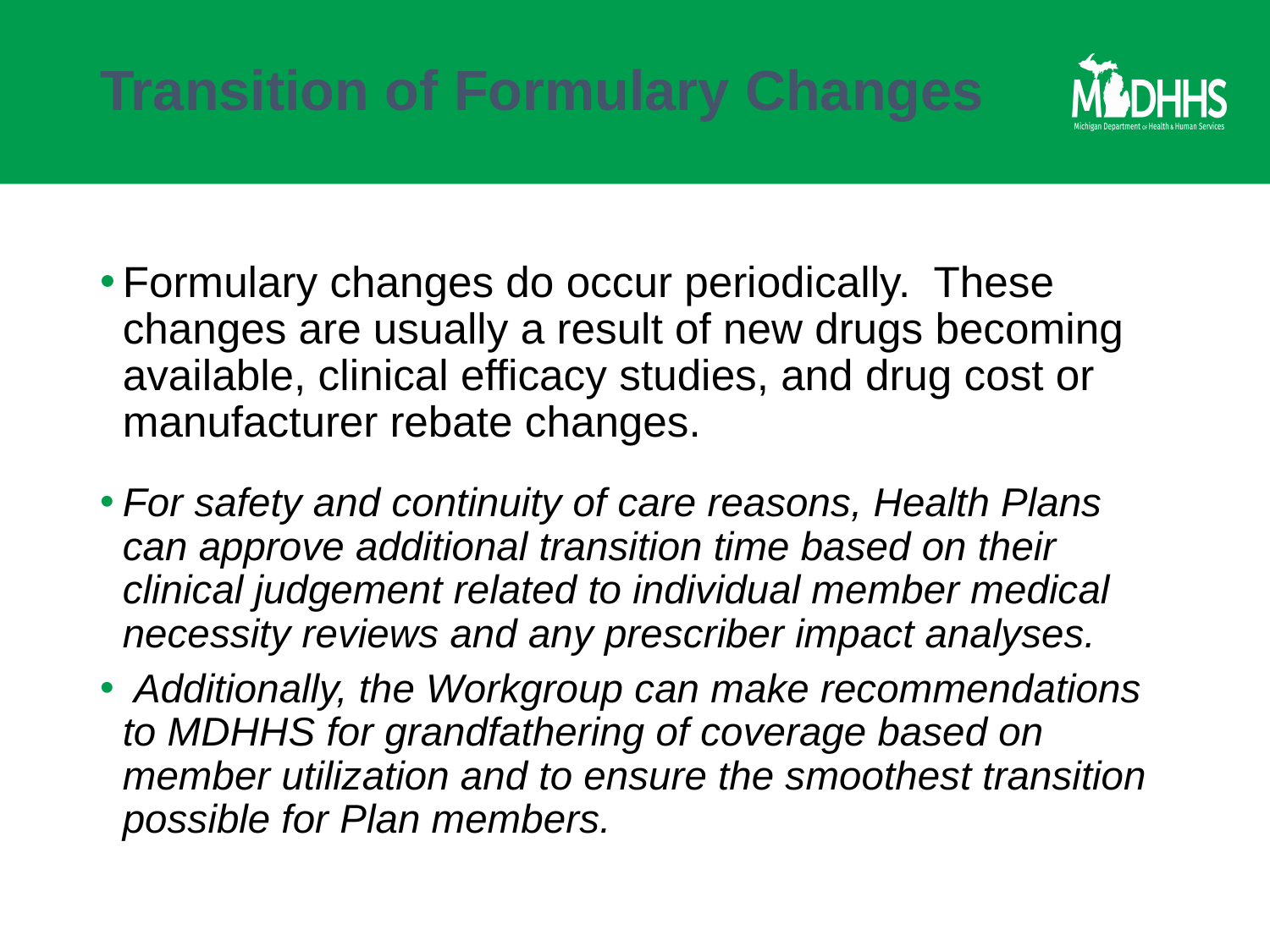

# Transition of Formulary Changes
Formulary changes do occur periodically.  These changes are usually a result of new drugs becoming available, clinical efficacy studies, and drug cost or manufacturer rebate changes.

For safety and continuity of care reasons, Health Plans can approve additional transition time based on their clinical judgement related to individual member medical necessity reviews and any prescriber impact analyses.
 Additionally, the Workgroup can make recommendations to MDHHS for grandfathering of coverage based on member utilization and to ensure the smoothest transition possible for Plan members.